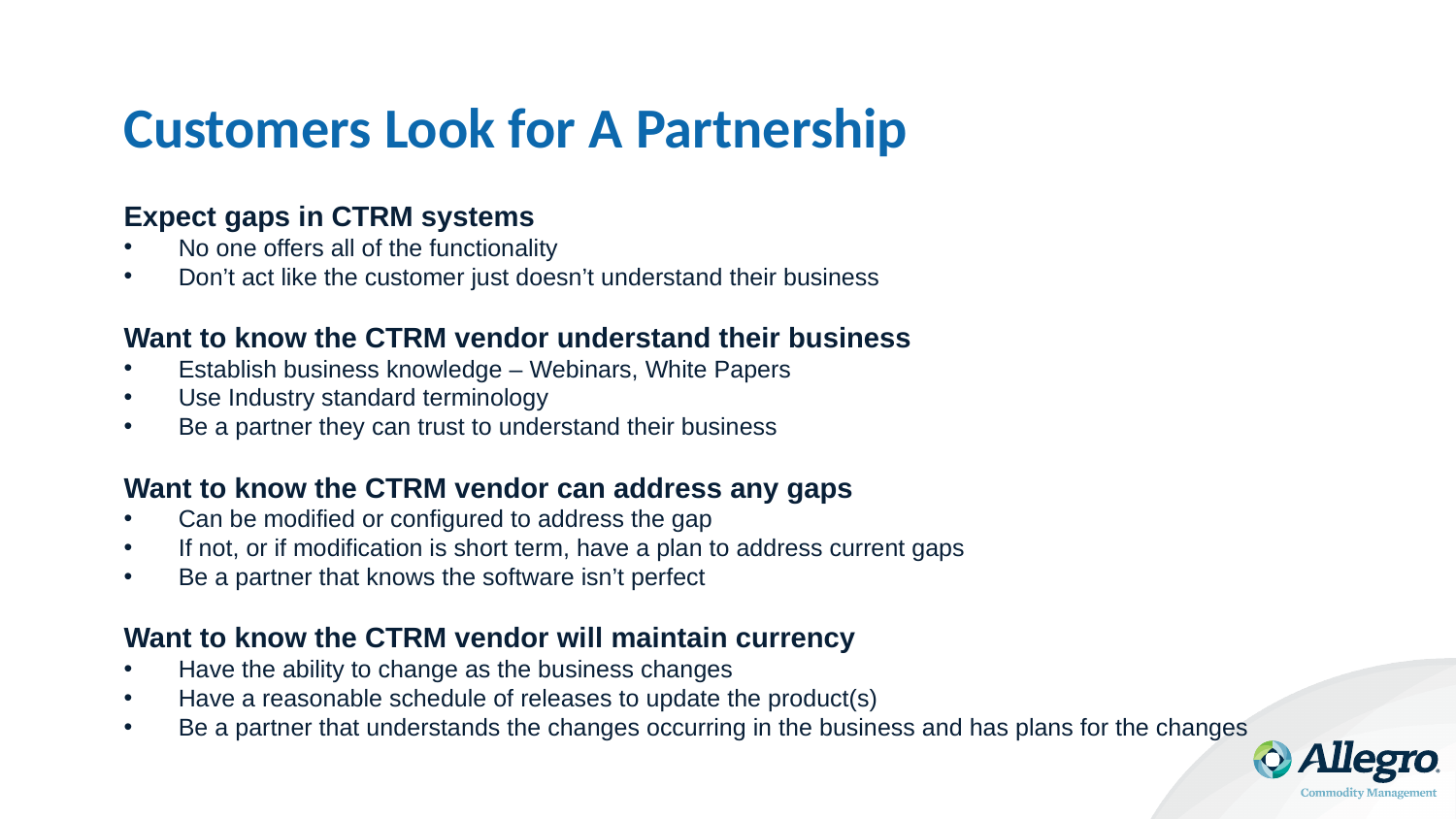

# Customers Look for A Partnership
Expect gaps in CTRM systems
No one offers all of the functionality
Don’t act like the customer just doesn’t understand their business

Want to know the CTRM vendor understand their business
Establish business knowledge – Webinars, White Papers
Use Industry standard terminology
Be a partner they can trust to understand their business

Want to know the CTRM vendor can address any gaps
Can be modified or configured to address the gap
If not, or if modification is short term, have a plan to address current gaps
Be a partner that knows the software isn’t perfect

Want to know the CTRM vendor will maintain currency
Have the ability to change as the business changes
Have a reasonable schedule of releases to update the product(s)
Be a partner that understands the changes occurring in the business and has plans for the changes